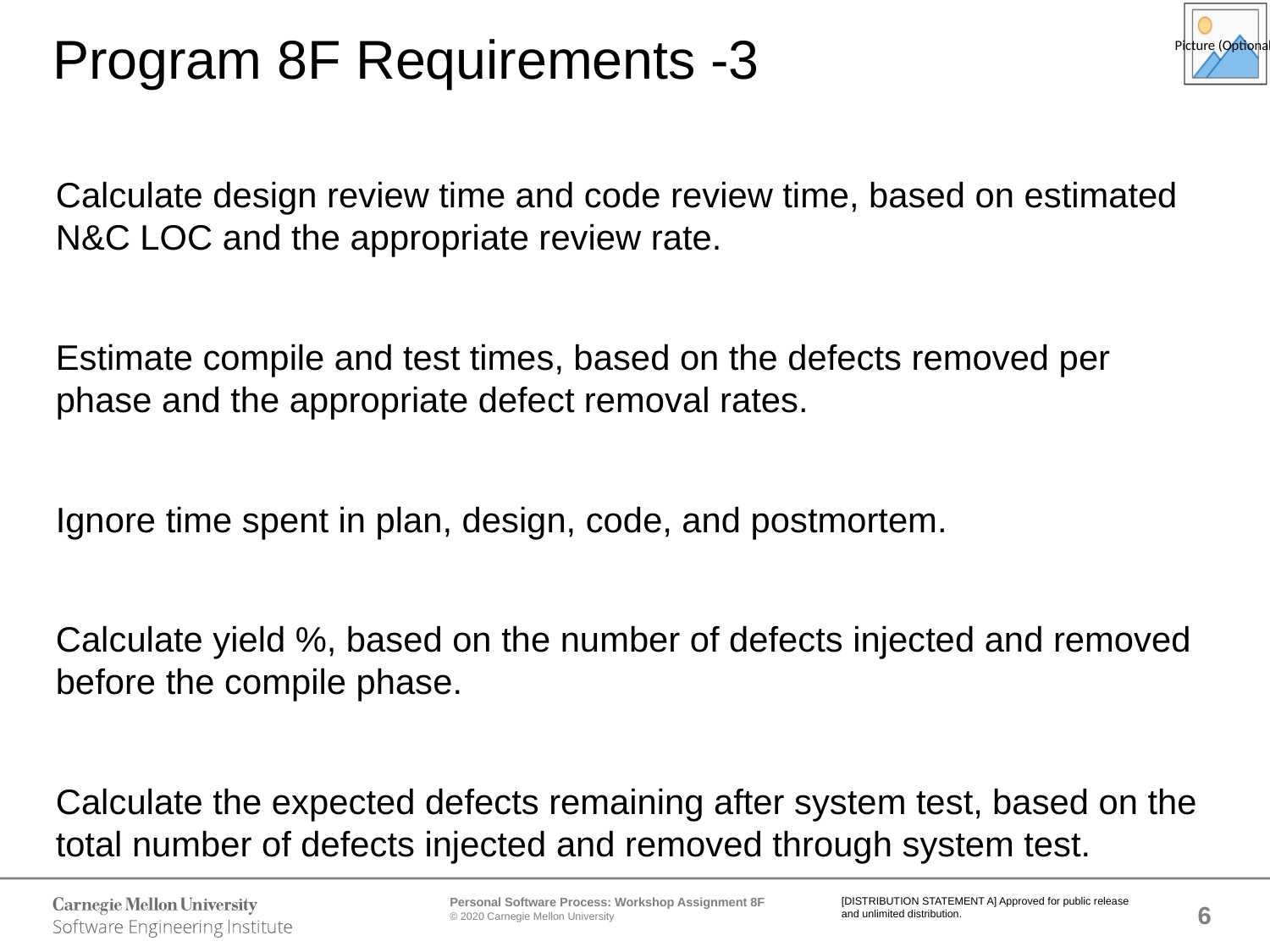

# Program 8F Requirements -3
Calculate design review time and code review time, based on estimated N&C LOC and the appropriate review rate.

Estimate compile and test times, based on the defects removed per phase and the appropriate defect removal rates.

Ignore time spent in plan, design, code, and postmortem.

Calculate yield %, based on the number of defects injected and removed before the compile phase.

Calculate the expected defects remaining after system test, based on the total number of defects injected and removed through system test.